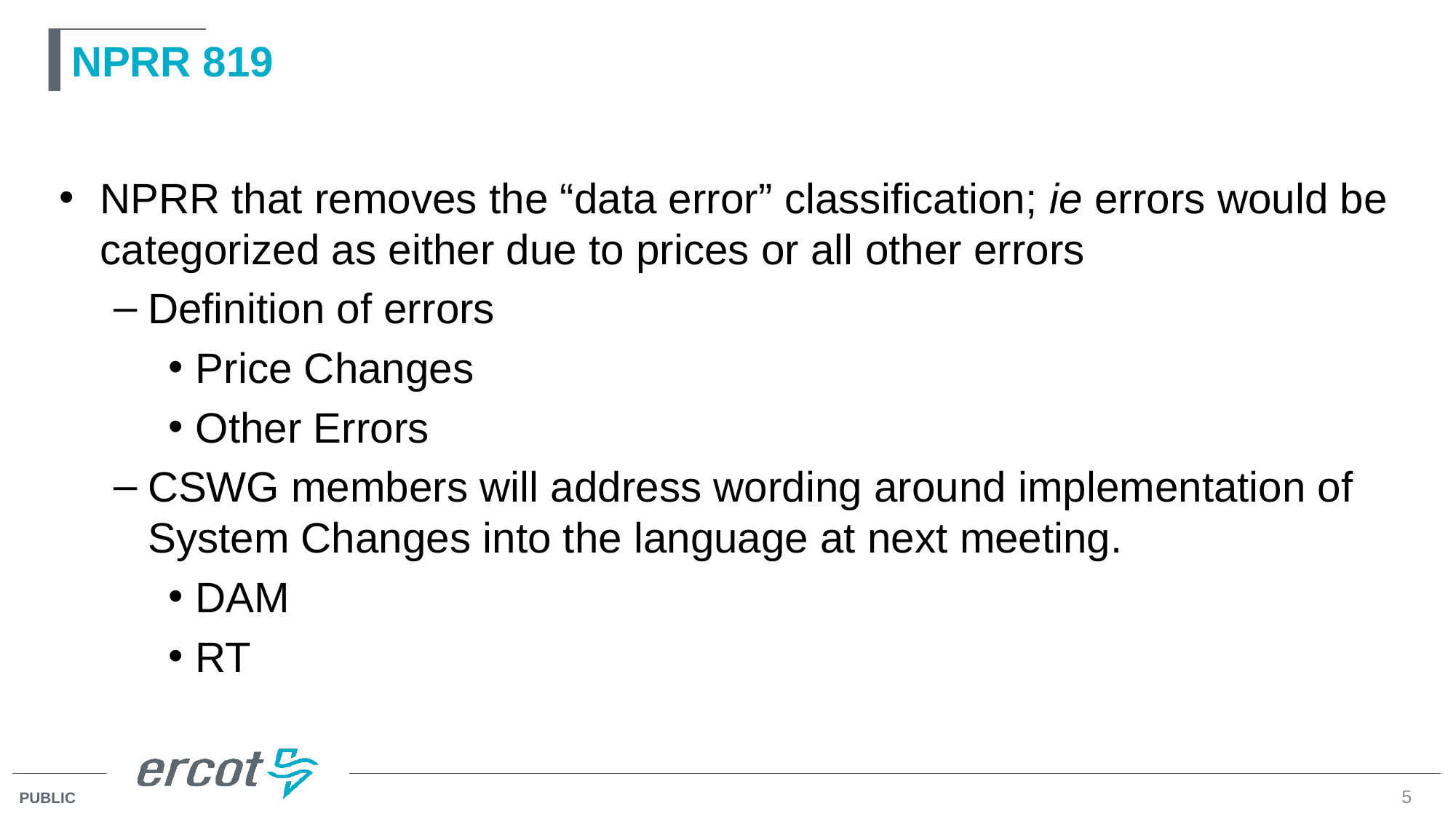

# NPRR 819
NPRR that removes the “data error” classification; ie errors would be categorized as either due to prices or all other errors
Definition of errors
Price Changes
Other Errors
CSWG members will address wording around implementation of System Changes into the language at next meeting.
DAM
RT

5